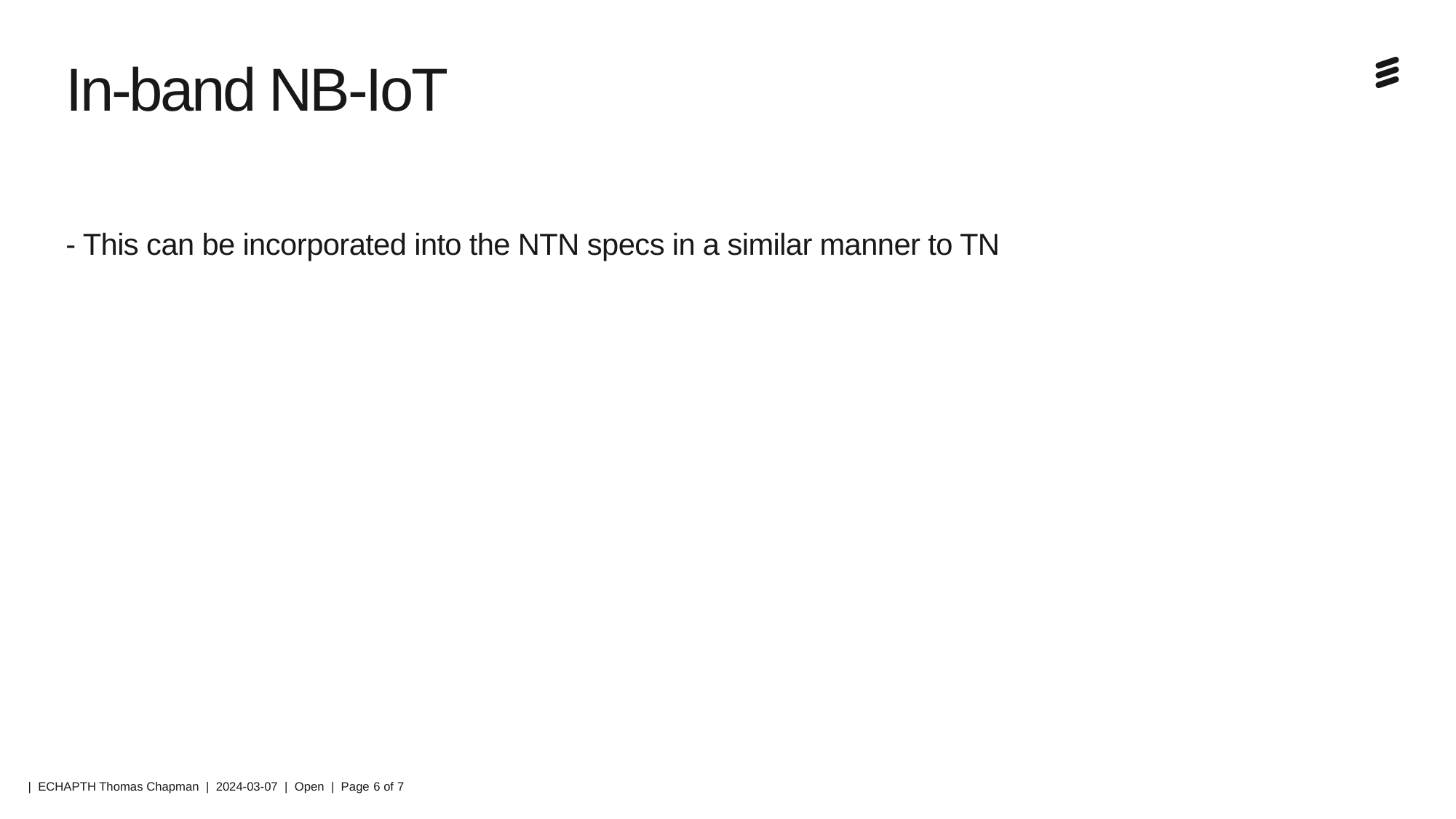

# In-band NB-IoT
- This can be incorporated into the NTN specs in a similar manner to TN